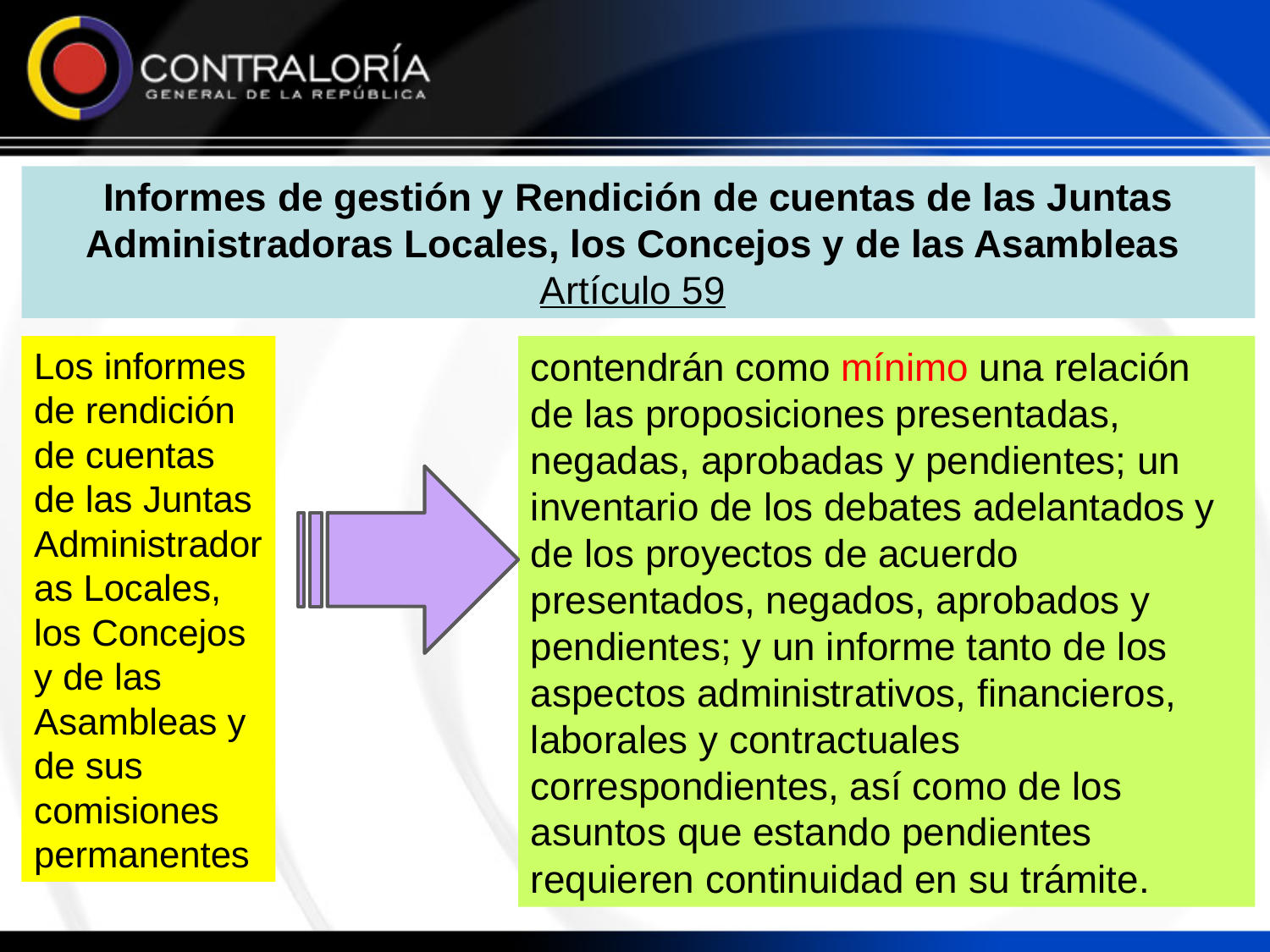

Informes de gestión y Rendición de cuentas de las Juntas Administradoras Locales, los Concejos y de las Asambleas Artículo 59
Los informes de rendición de cuentas de las Juntas Administradoras Locales, los Concejos y de las Asambleas y de sus comisiones permanentes
contendrán como mínimo una relación de las proposiciones presentadas, negadas, aprobadas y pendientes; un inventario de los debates adelantados y de los proyectos de acuerdo presentados, negados, aprobados y pendientes; y un informe tanto de los aspectos administrativos, financieros, laborales y contractuales correspondientes, así como de los asuntos que estando pendientes requieren continuidad en su trámite.